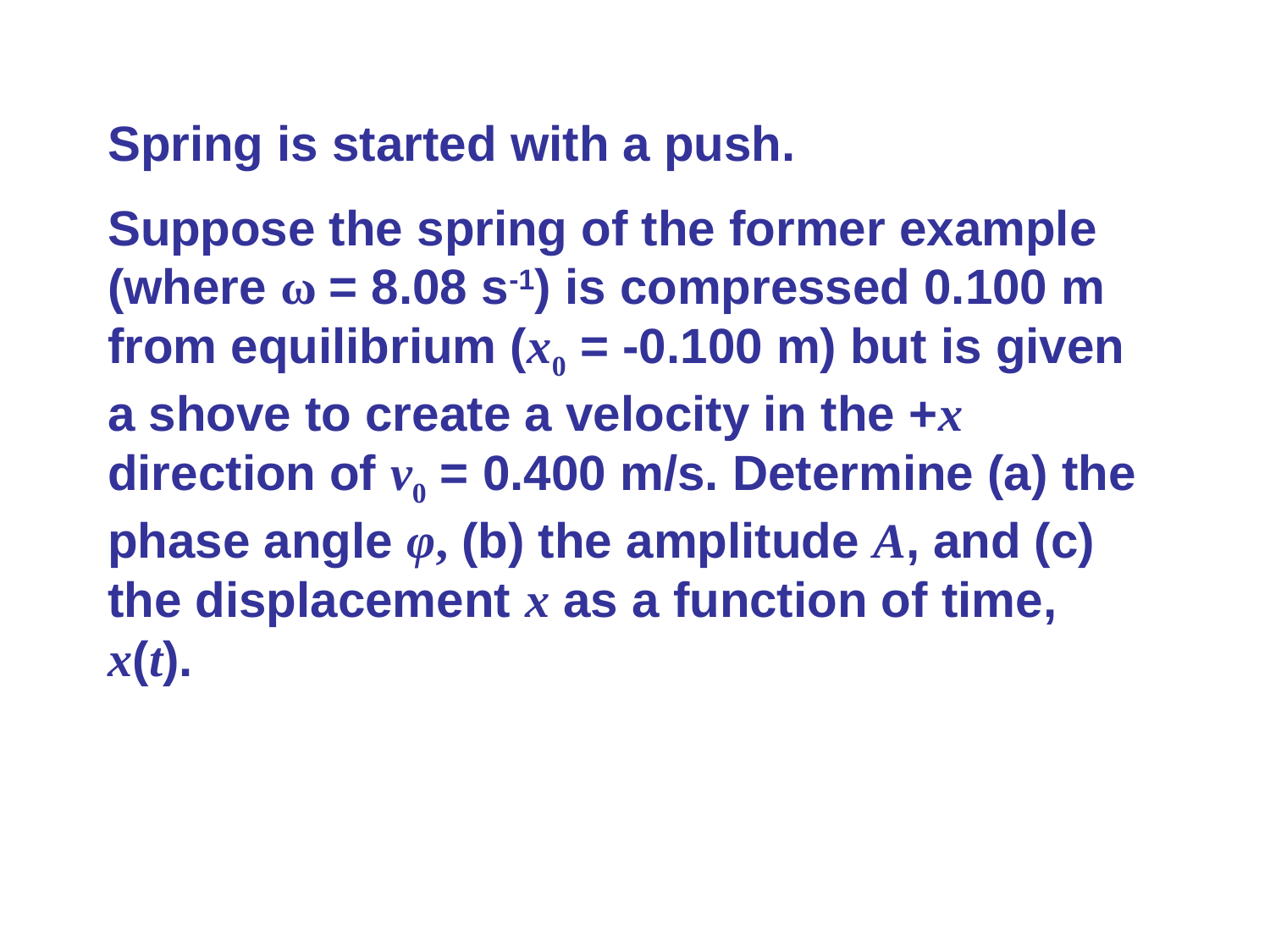

Spring is started with a push.
Suppose the spring of the former example  (where ω = 8.08 s-1) is compressed 0.100 m from equilibrium (x0 = -0.100 m) but is given a shove to create a velocity in the +x direction of v0 = 0.400 m/s. Determine (a) the phase angle φ, (b) the amplitude A, and (c) the displacement x as a function of time, x(t).